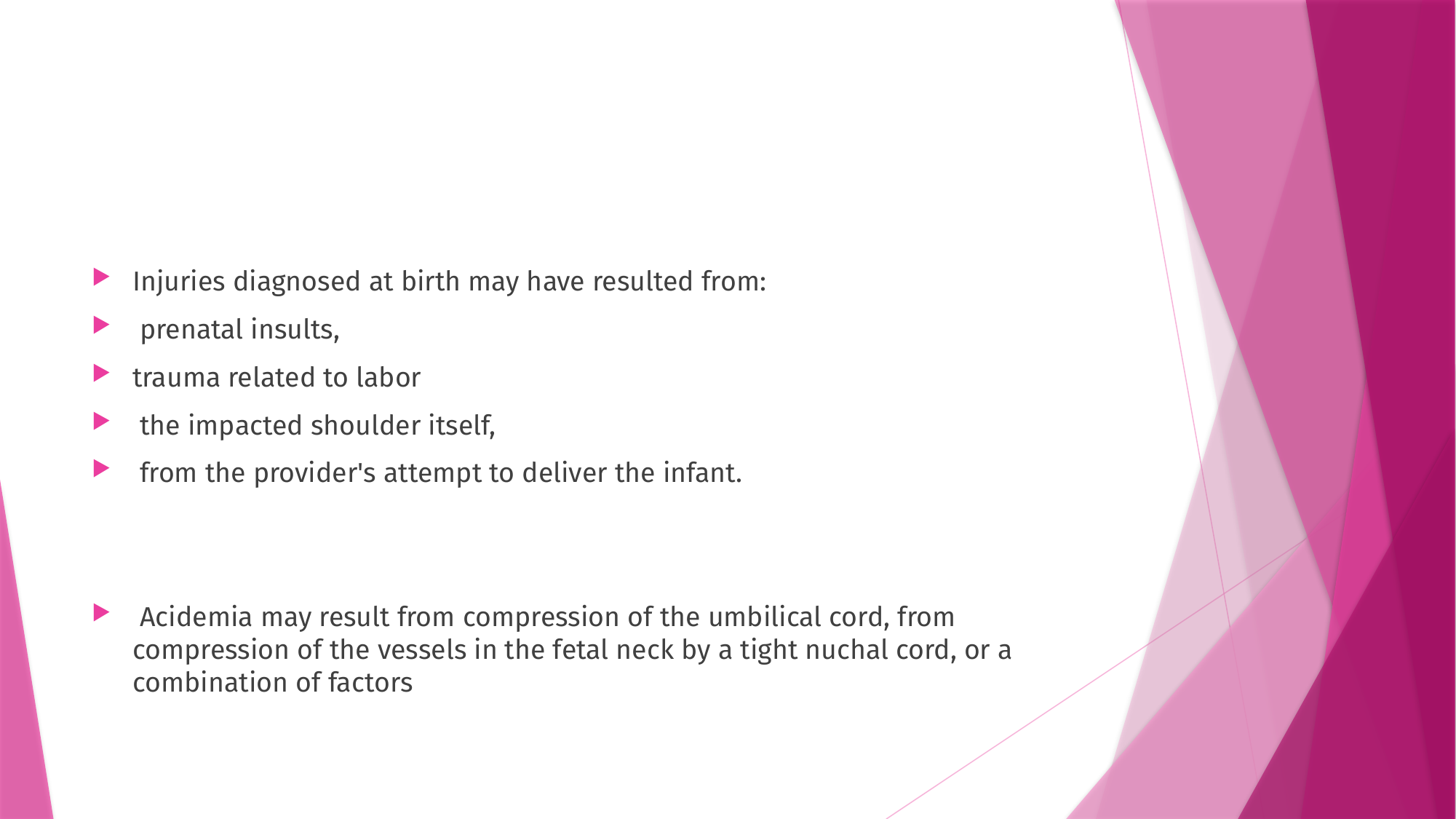

#
Injuries diagnosed at birth may have resulted from:
 prenatal insults,
trauma related to labor
 the impacted shoulder itself,
 from the provider's attempt to deliver the infant.

 Acidemia may result from compression of the umbilical cord, from compression of the vessels in the fetal neck by a tight nuchal cord, or a combination of factors